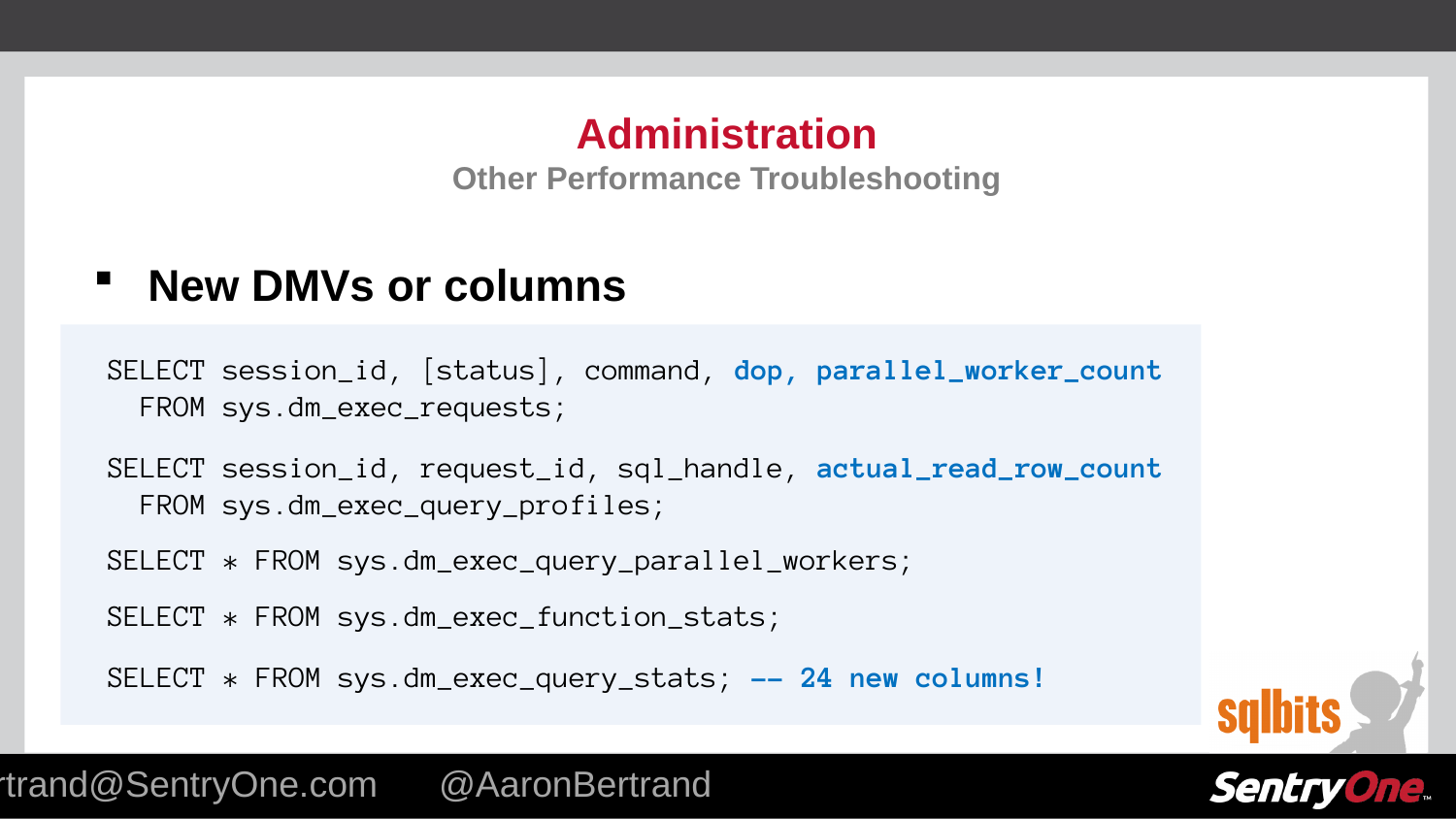

# Administration Other Performance Troubleshooting
New DMVs or columns

  SELECT session_id, [status], command, dop, parallel_worker_count
    FROM sys.dm_exec_requests;
  SELECT session_id, request_id, sql_handle, actual_read_row_count
    FROM sys.dm_exec_query_profiles;
  SELECT * FROM sys.dm_exec_query_parallel_workers;
  SELECT * FROM sys.dm_exec_function_stats;
  SELECT * FROM sys.dm_exec_query_stats; -- 24 new columns!